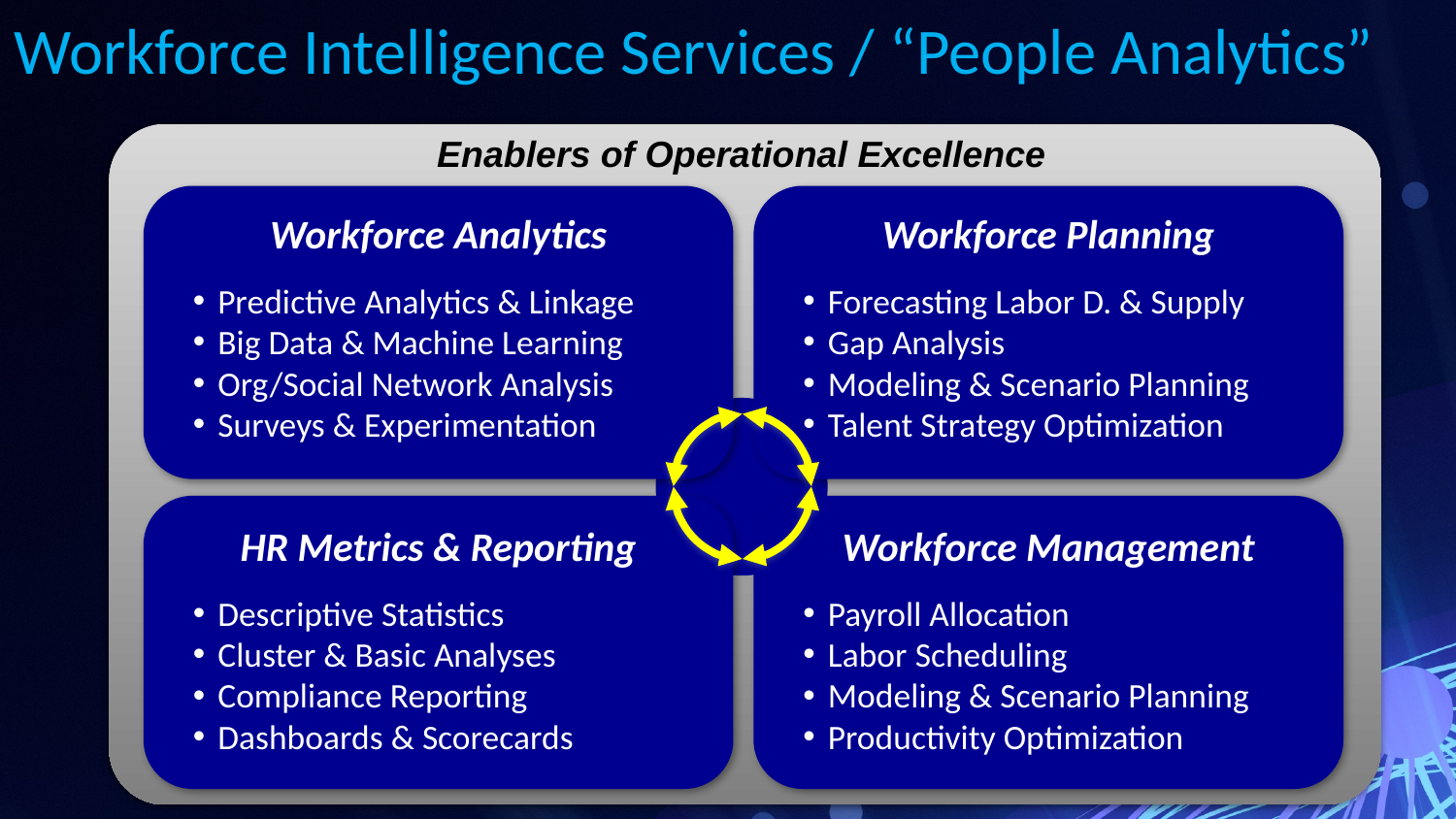

Workforce Intelligence Services / “People Analytics”

Enablers of Operational Excellence
Workforce Analytics

Predictive Analytics & Linkage
Big Data & Machine Learning
Org/Social Network Analysis
Surveys & Experimentation

Workforce Planning

Forecasting Labor D. & Supply
Gap Analysis
Modeling & Scenario Planning
Talent Strategy Optimization

HR Metrics & Reporting

Descriptive Statistics
Cluster & Basic Analyses
Compliance Reporting
Dashboards & Scorecards
Workforce Management

Payroll Allocation
Labor Scheduling
Modeling & Scenario Planning
Productivity Optimization